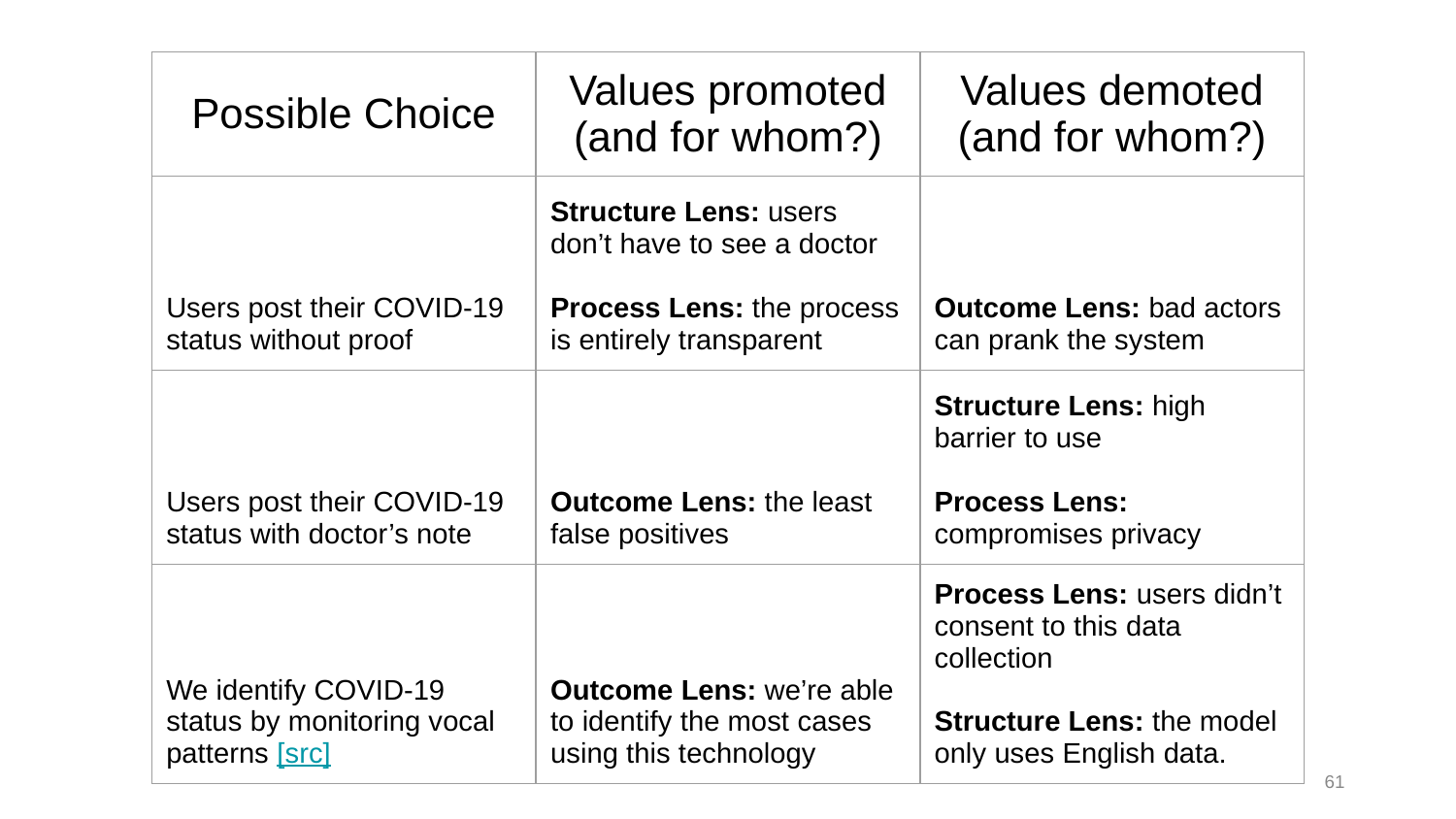

| Possible Choice | Values promoted (and for whom?) | Values demoted (and for whom?) |
| --- | --- | --- |
| Users post their COVID-19 status without proof | Structure Lens: users don’t have to see a doctor Process Lens: the process is entirely transparent | Outcome Lens: bad actors can prank the system |
| Users post their COVID-19 status with doctor’s note | Outcome Lens: the least false positives | Structure Lens: high barrier to use Process Lens: compromises privacy |
| We identify COVID-19 status by monitoring vocal patterns [src] | Outcome Lens: we’re able to identify the most cases using this technology | Process Lens: users didn’t consent to this data collection Structure Lens: the model only uses English data. |
61